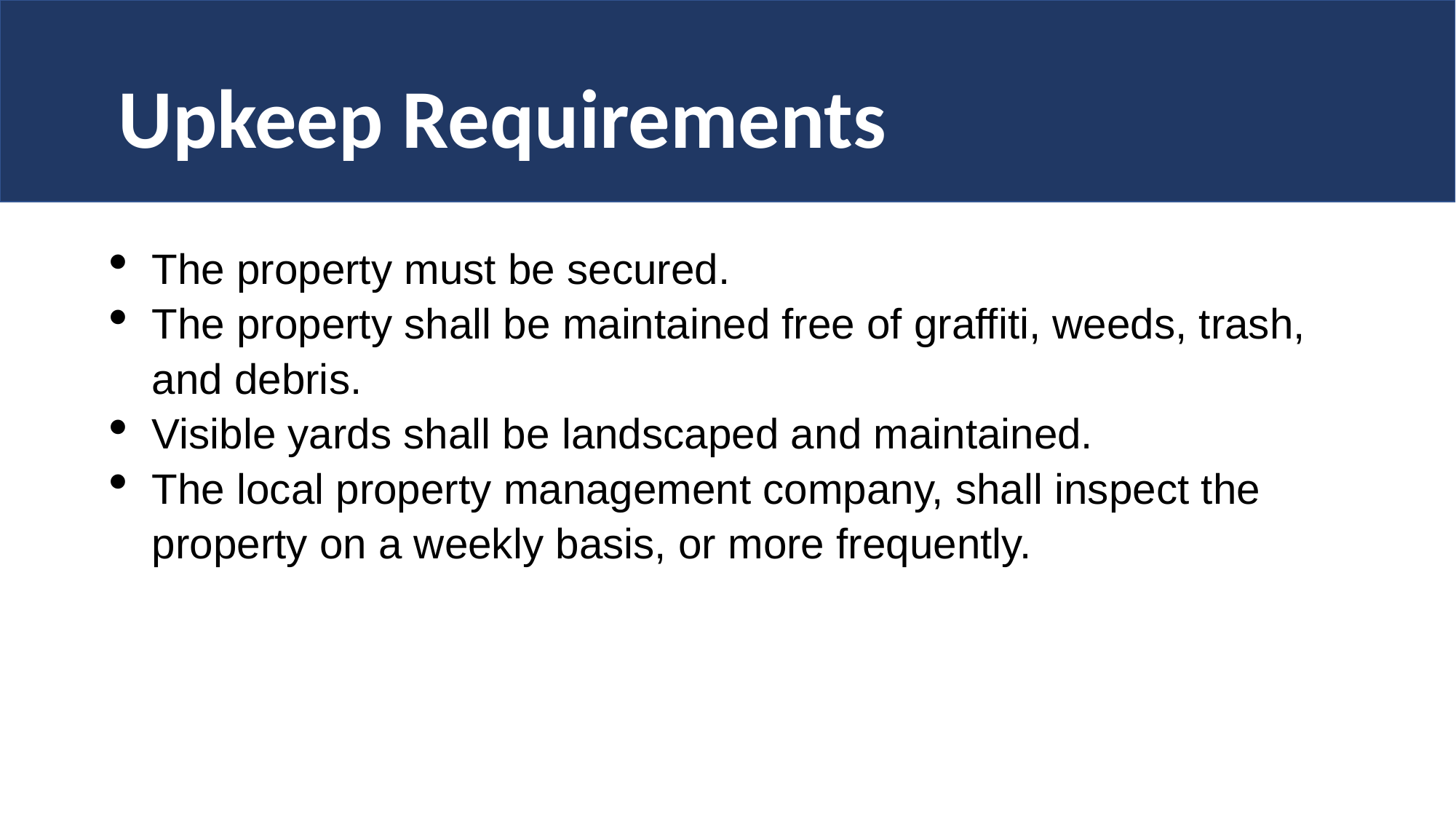

# Upkeep Requirements
The property must be secured.
The property shall be maintained free of graffiti, weeds, trash, and debris.
Visible yards shall be landscaped and maintained.
The local property management company, shall inspect the property on a weekly basis, or more frequently.